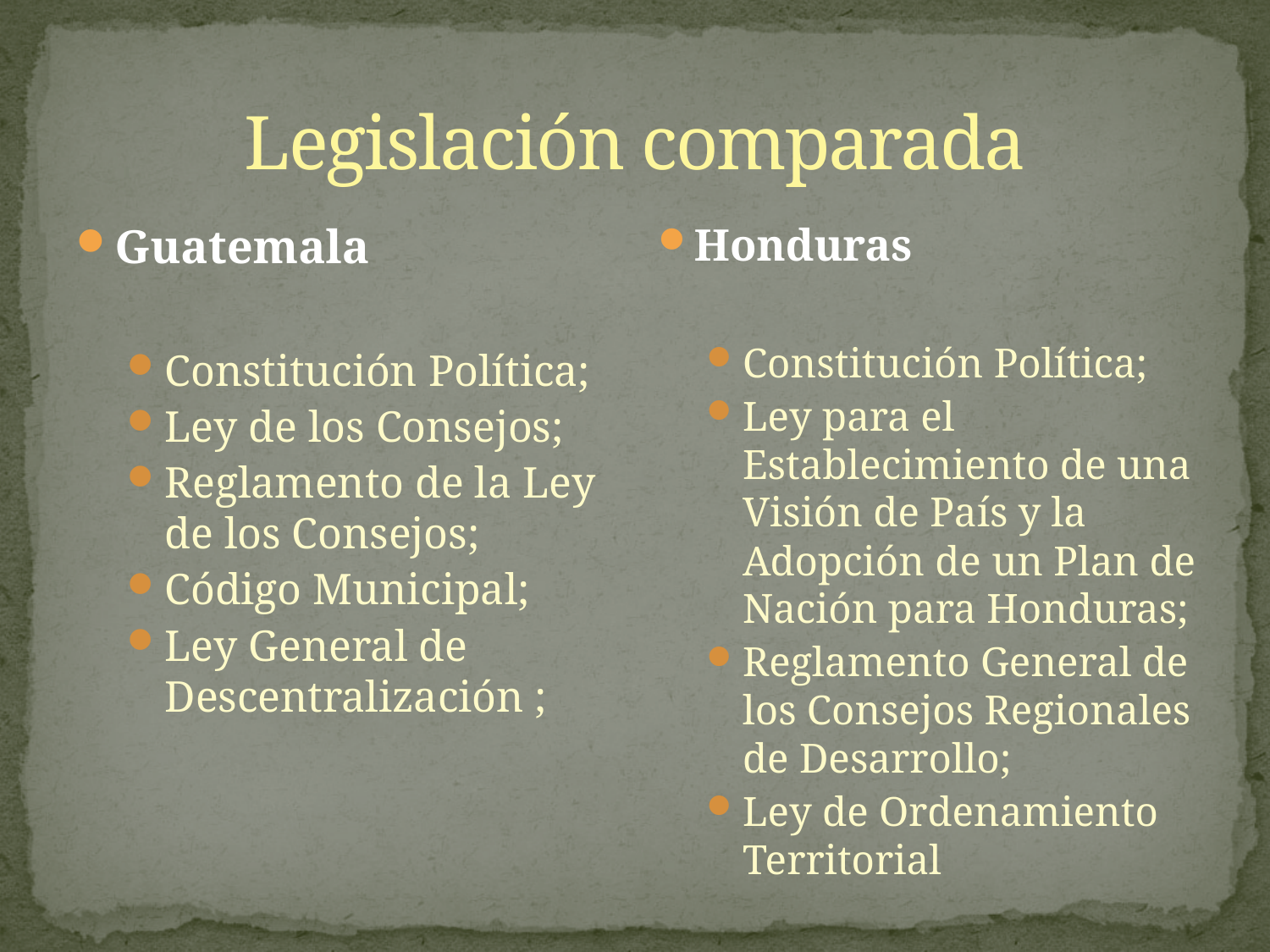

# Legislación comparada
Guatemala

Constitución Política;
Ley de los Consejos;
Reglamento de la Ley de los Consejos;
Código Municipal;
Ley General de Descentralización ;
Honduras

Constitución Política;
Ley para el Establecimiento de una Visión de País y la Adopción de un Plan de Nación para Honduras;
Reglamento General de los Consejos Regionales de Desarrollo;
Ley de Ordenamiento Territorial